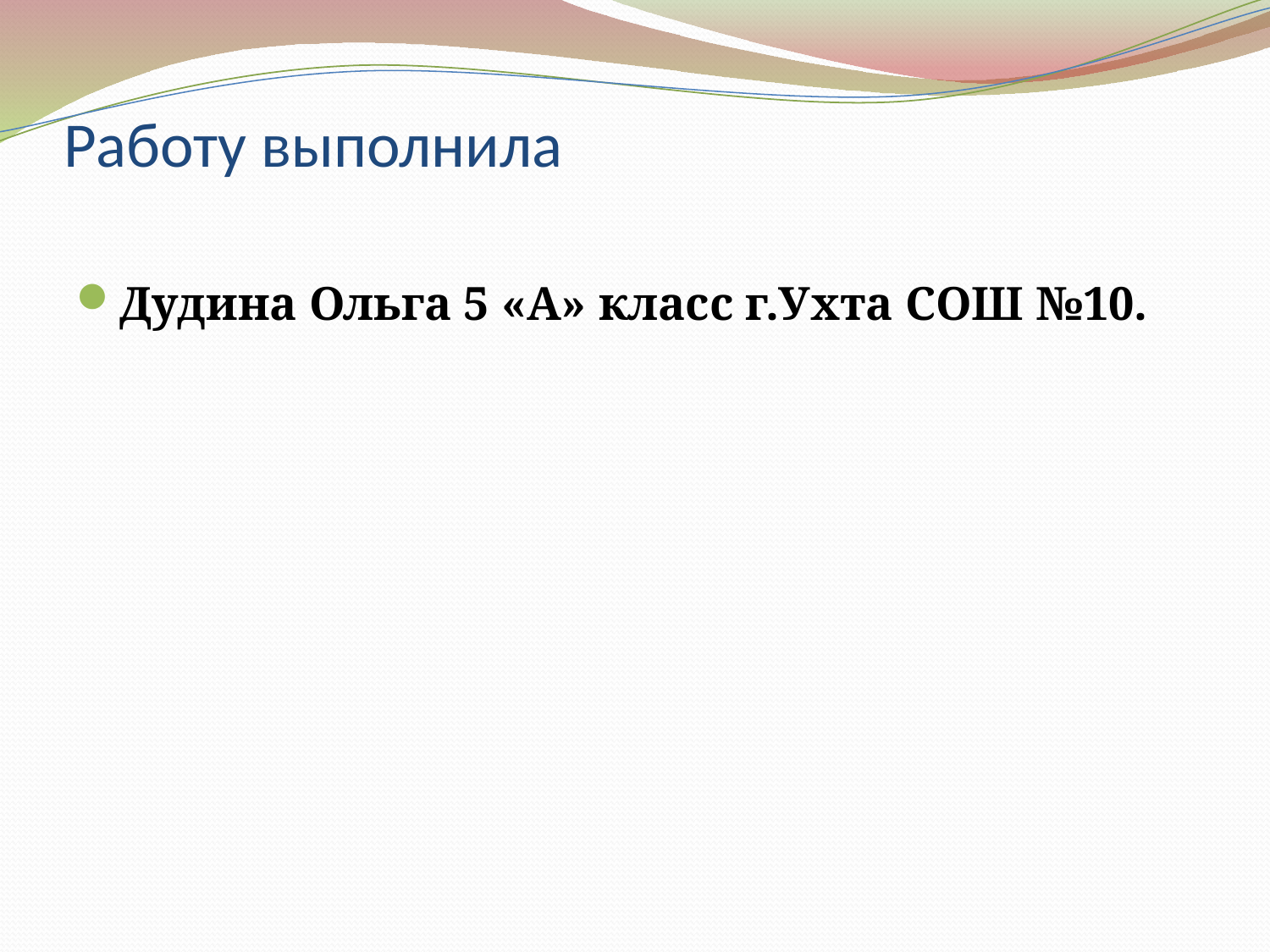

# Работу выполнила
Дудина Ольга 5 «А» класс г.Ухта СОШ №10.